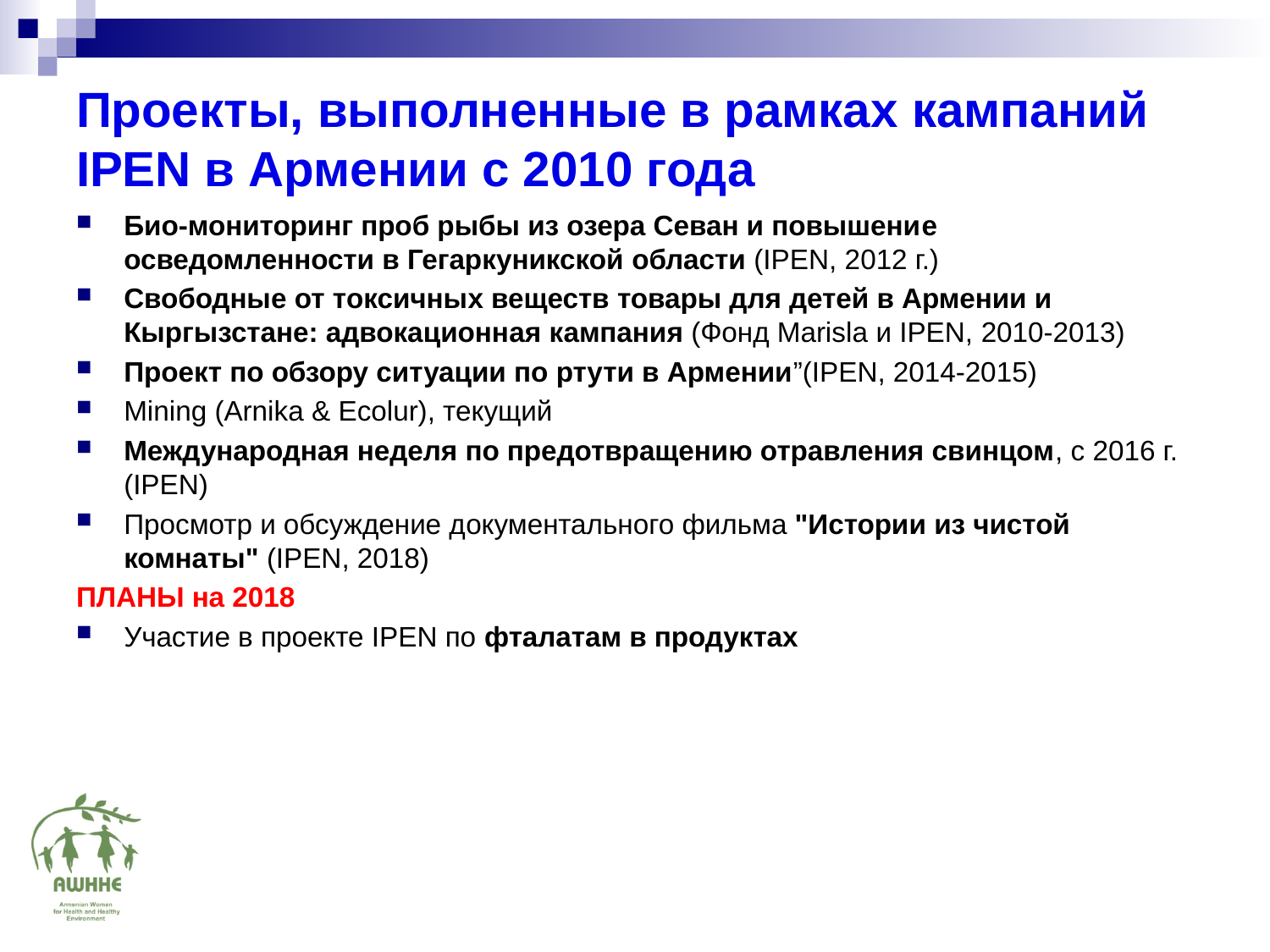

# Проекты, выполненные в рамках кампаний IPEN в Армении с 2010 года
Био-мониторинг проб рыбы из озера Севан и повышение осведомленности в Гегаркуникской области (IPEN, 2012 г.)
Свободные от токсичных веществ товары для детей в Армении и Кыргызстане: адвокационная кампания (Фонд Marisla и IPEN, 2010-2013)
Проект по обзору ситуации по ртути в Армении”(IPEN, 2014-2015)
Mining (Arnika & Ecolur), текущий
Международная неделя по предотвращению отравления свинцом, с 2016 г. (IPEN)
Просмотр и обсуждение документального фильма "Истории из чистой комнаты" (IPEN, 2018)
ПЛАНЫ на 2018
Участие в проекте IPEN по фталатам в продуктах